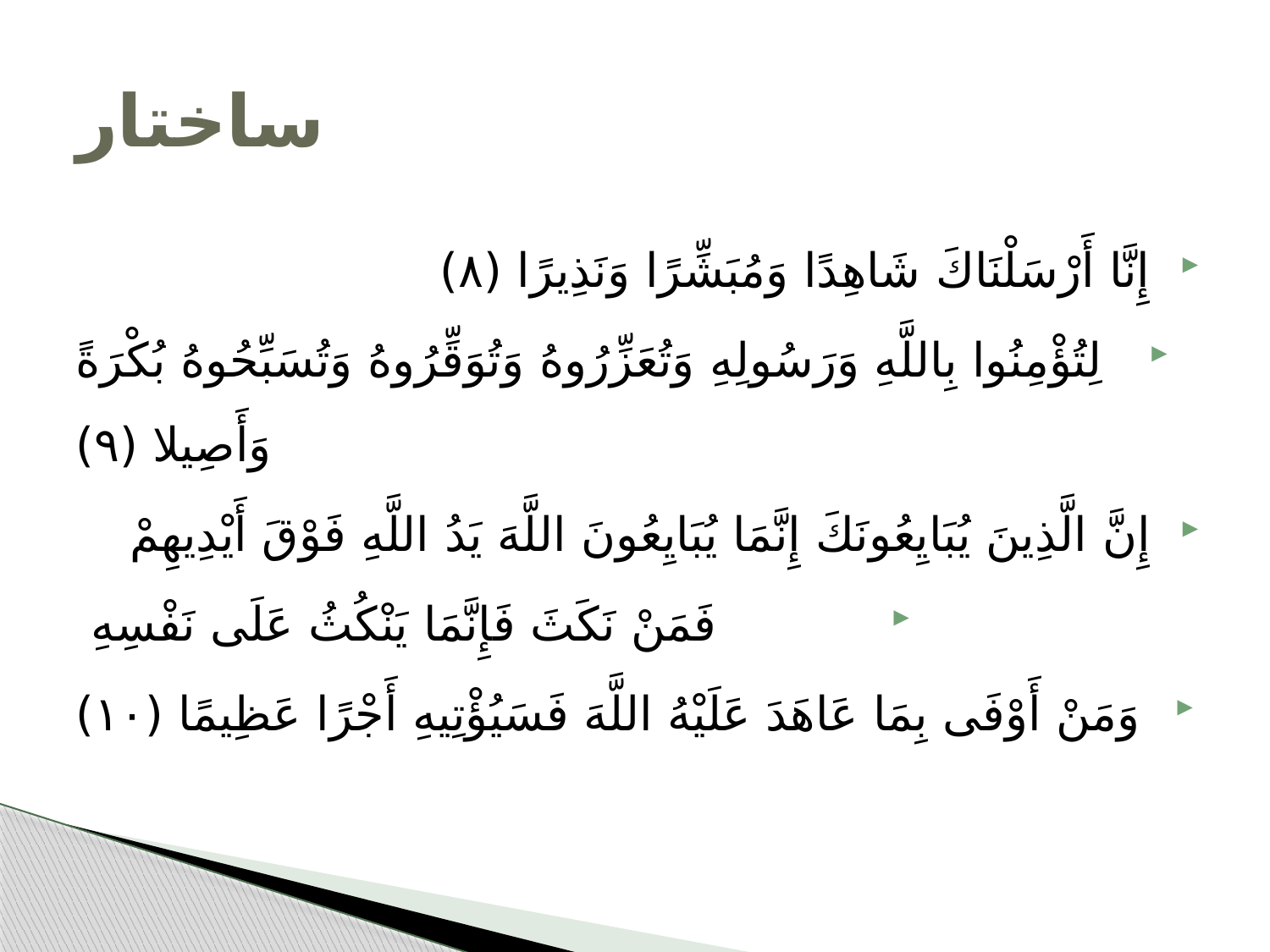

# ساختار
إِنَّا أَرْسَلْنَاكَ شَاهِدًا وَمُبَشِّرًا وَنَذِيرًا (٨)
لِتُؤْمِنُوا بِاللَّهِ وَرَسُولِهِ وَتُعَزِّرُوهُ وَتُوَقِّرُوهُ وَتُسَبِّحُوهُ بُكْرَةً وَأَصِيلا (٩)
إِنَّ الَّذِينَ يُبَايِعُونَكَ إِنَّمَا يُبَايِعُونَ اللَّهَ يَدُ اللَّهِ فَوْقَ أَيْدِيهِمْ
فَمَنْ نَكَثَ فَإِنَّمَا يَنْكُثُ عَلَى نَفْسِهِ
وَمَنْ أَوْفَى بِمَا عَاهَدَ عَلَيْهُ اللَّهَ فَسَيُؤْتِيهِ أَجْرًا عَظِيمًا (١٠)